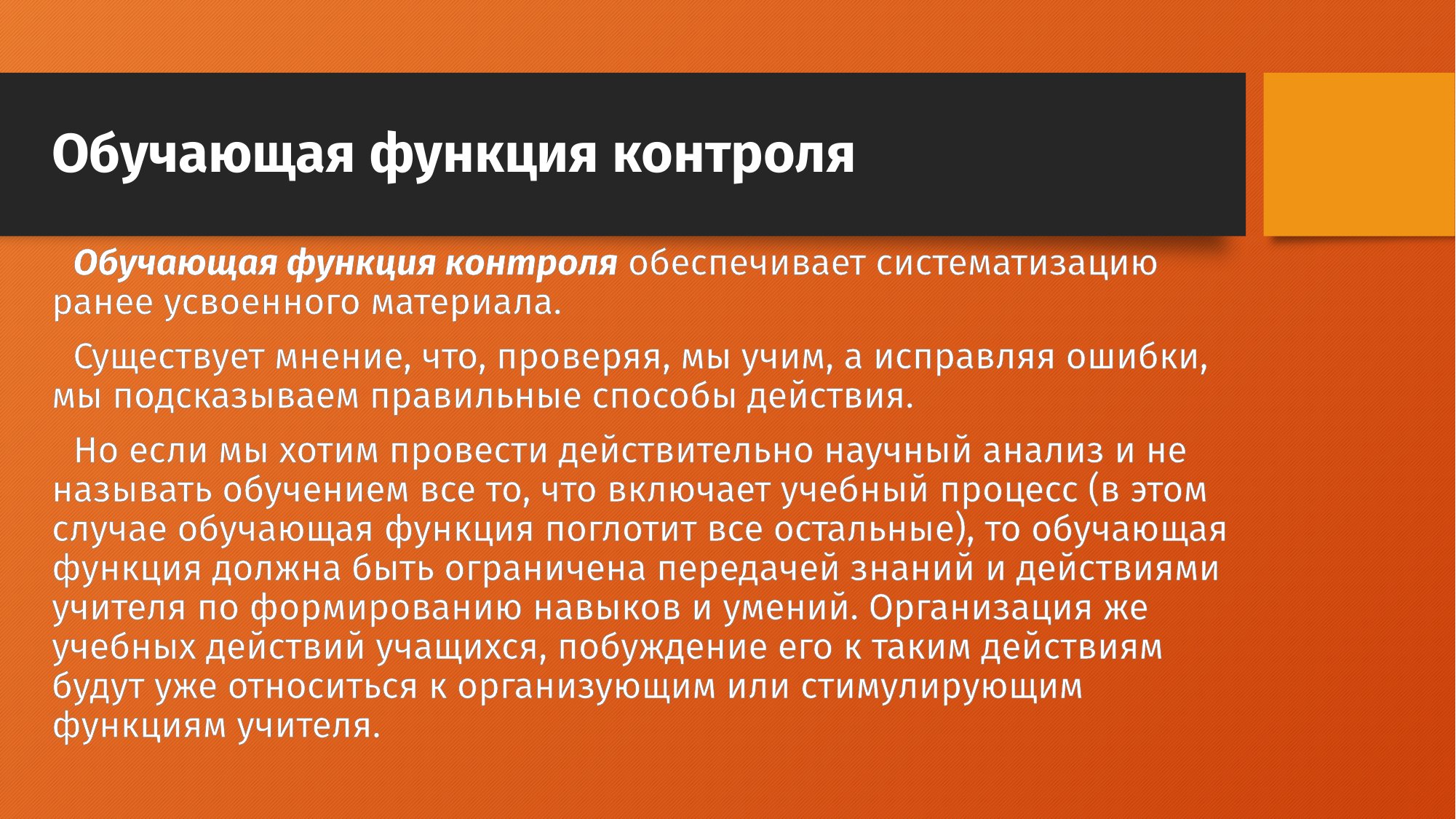

# Обучающая функция контроля
Обучающая функция контроля обеспечивает систематизацию ранее усвоенного материала.
Существует мнение, что, проверяя, мы учим, а исправляя ошибки, мы подсказываем правильные способы действия.
Но если мы хотим провести действительно научный анализ и не называть обучением все то, что включает учебный процесс (в этом случае обучающая функция поглотит все остальные), то обучающая функция должна быть ограничена передачей знаний и действиями учителя по формированию навыков и умений. Организация же учебных действий учащихся, побуждение его к таким действиям будут уже относиться к организующим или стимулирующим функциям учителя.